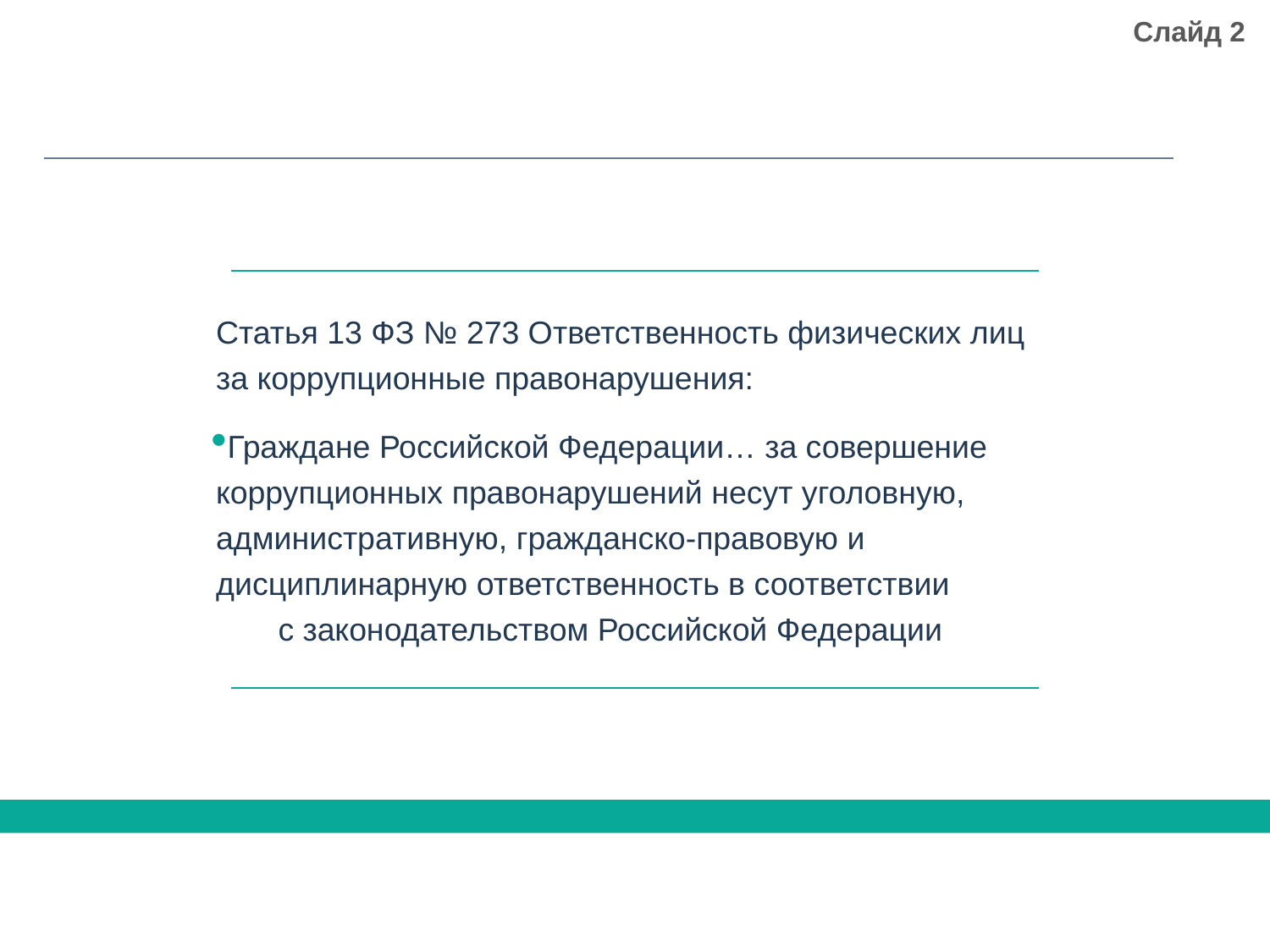

Слайд 2

Статья 13 ФЗ № 273 Ответственность физических лиц  за коррупционные правонарушения:
Граждане Российской Федерации… за совершение коррупционных правонарушений несут уголовную, административную, гражданско-правовую и дисциплинарную ответственность в соответствии                   с законодательством Российской Федерации